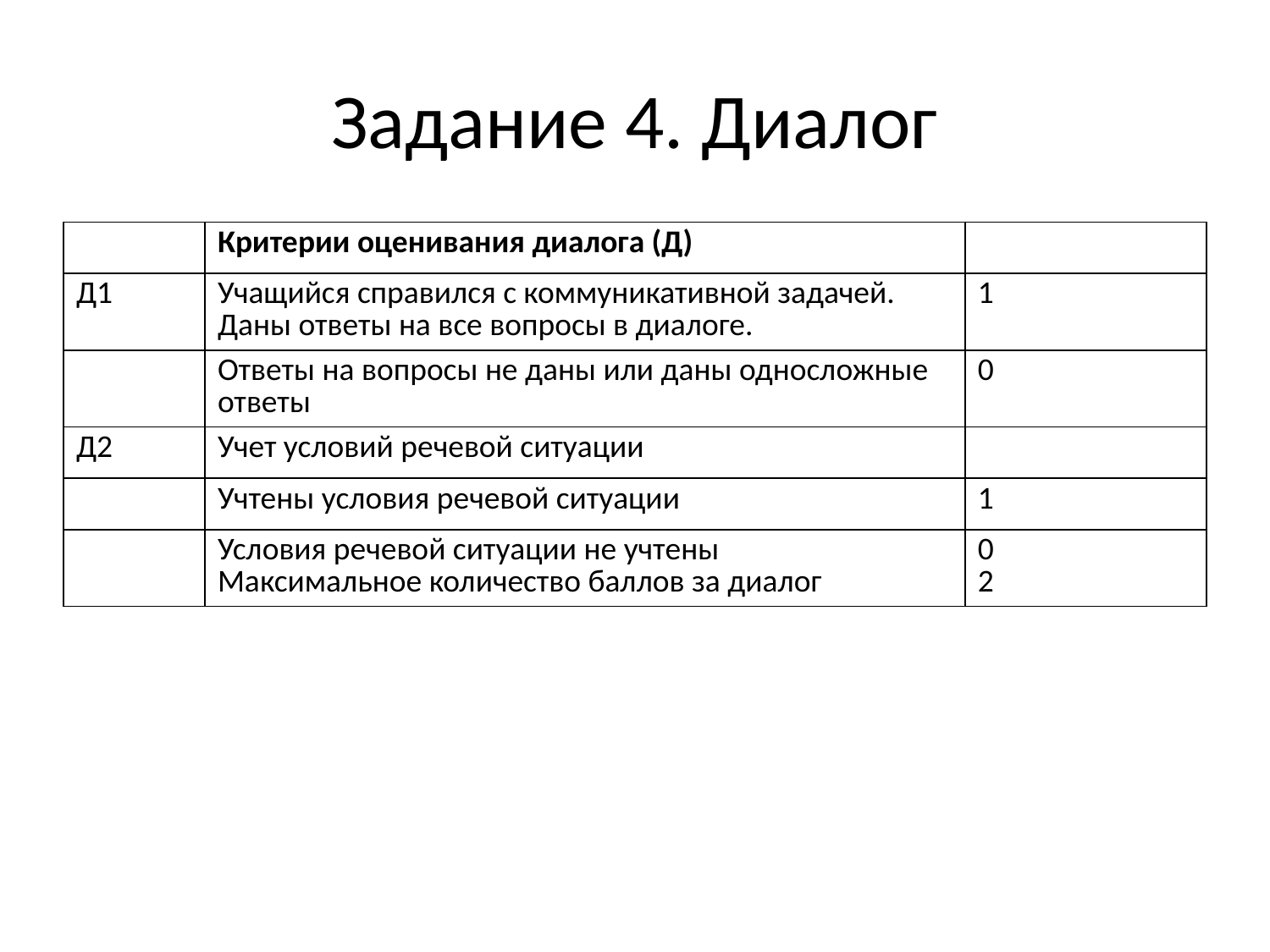

# Задание 4. Диалог
|  | Критерии оценивания диалога (Д) |  |
| --- | --- | --- |
| Д1 | Учащийся справился с коммуникативной задачей. Даны ответы на все вопросы в диалоге. | 1 |
|  | Ответы на вопросы не даны или даны односложные ответы | 0 |
| Д2 | Учет условий речевой ситуации |  |
|  | Учтены условия речевой ситуации | 1 |
|  | Условия речевой ситуации не учтены Максимальное количество баллов за диалог | 0 2 |